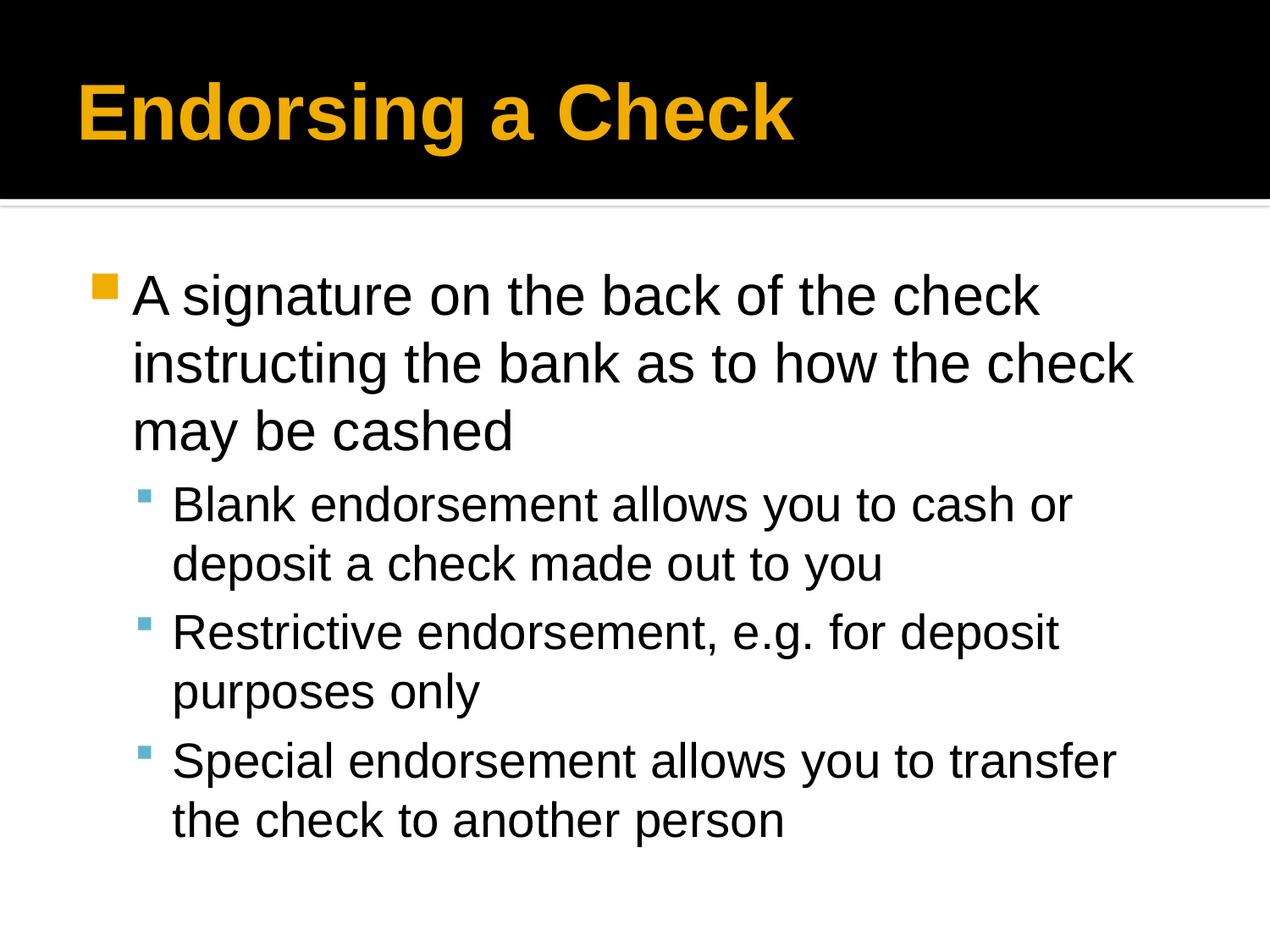

# Endorsing a Check
A signature on the back of the check instructing the bank as to how the check may be cashed
Blank endorsement allows you to cash or deposit a check made out to you
Restrictive endorsement, e.g. for deposit purposes only
Special endorsement allows you to transfer the check to another person